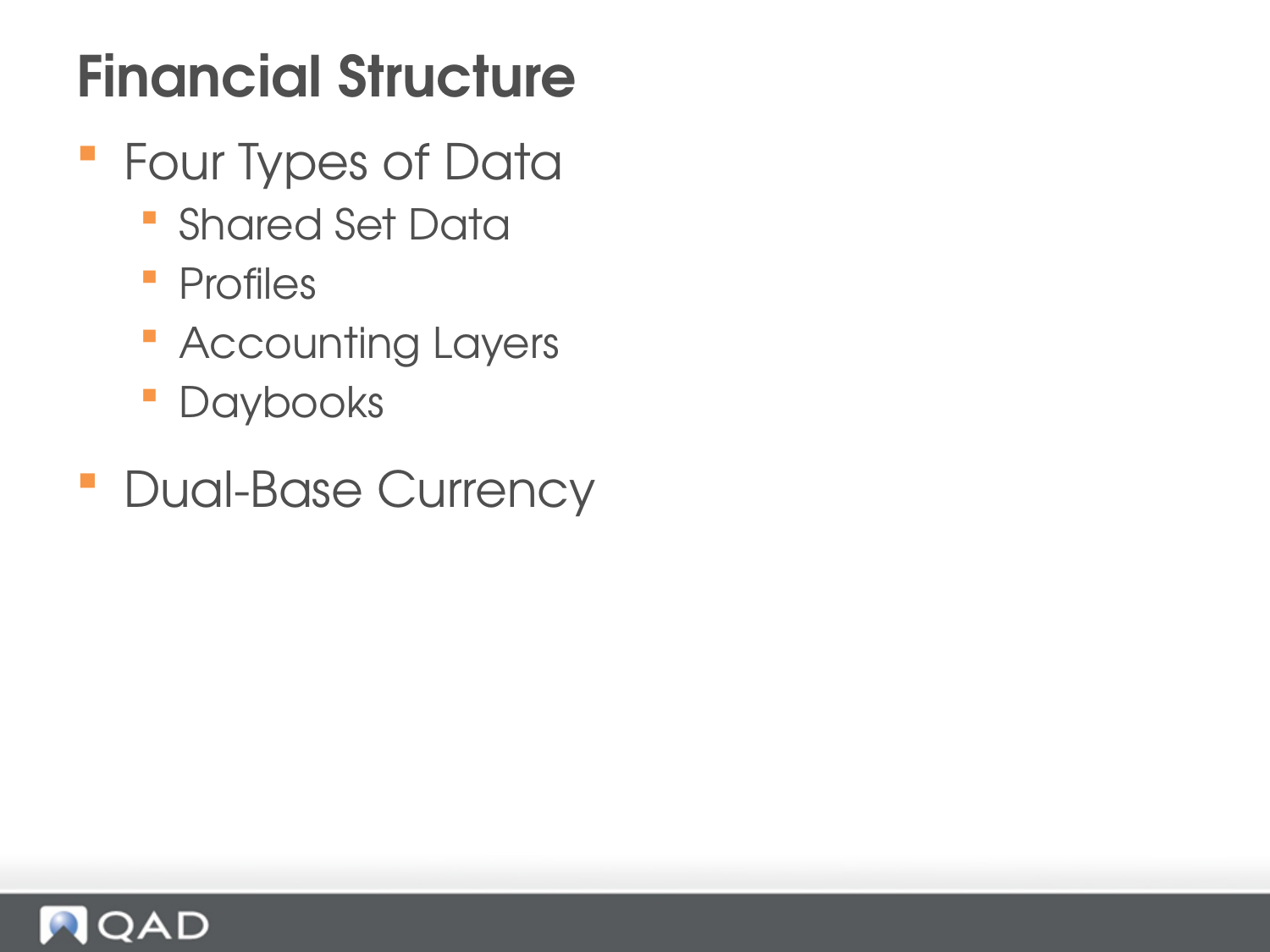

# Financial Structure
Four Types of Data
Shared Set Data
Profiles
Accounting Layers
Daybooks
Dual-Base Currency